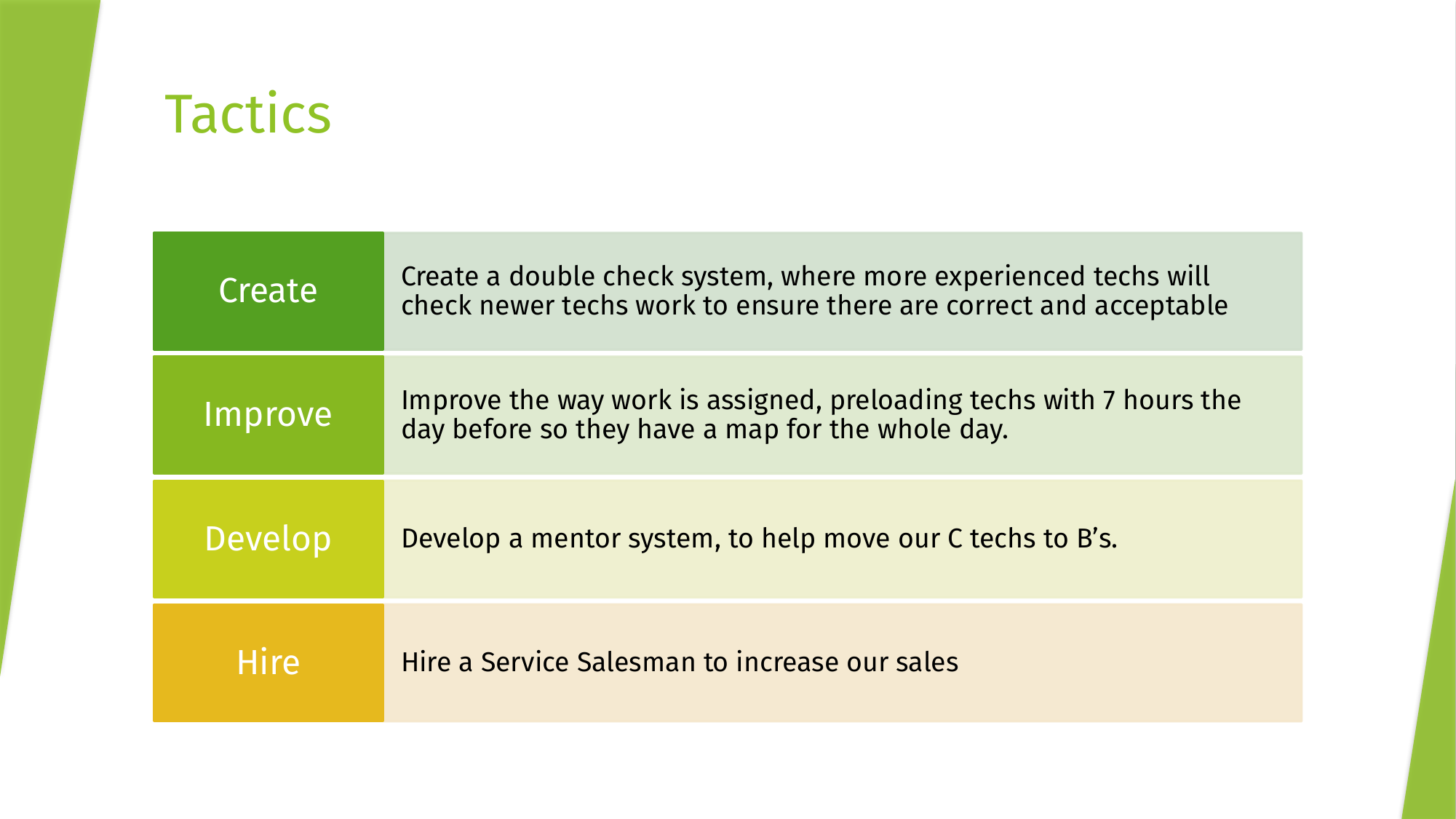

# Tactics
Create a double check system, where more experienced techs will check newer techs work to ensure there are correct and acceptable
Create
Improve the way work is assigned, preloading techs with 7 hours the day before so they have a map for the whole day.
Improve
Develop a mentor system, to help move our C techs to B’s.
Develop
Hire a Service Salesman to increase our sales
Hire